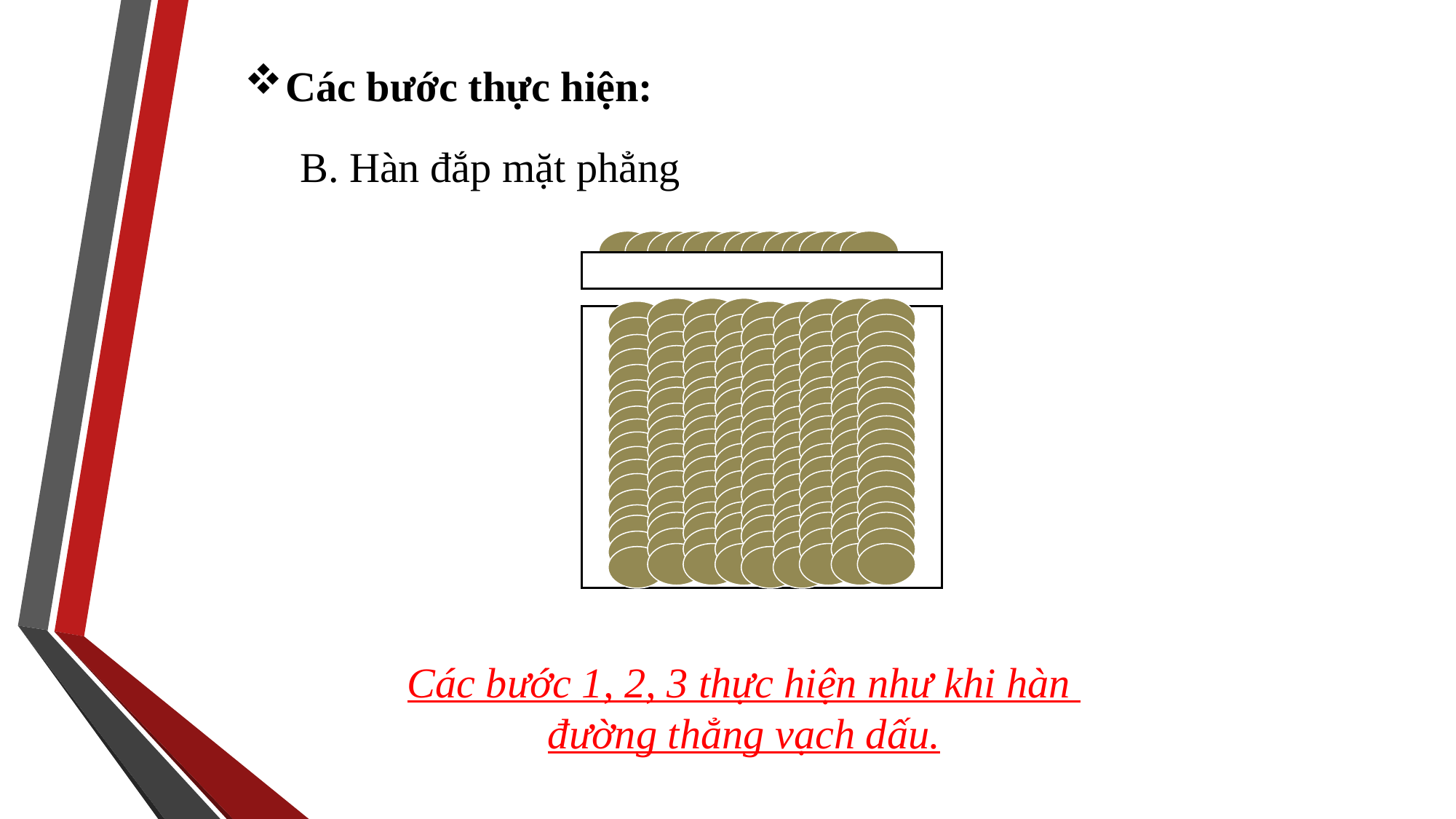

Các bước thực hiện:
B. Hàn đắp mặt phẳng

Các bước 1, 2, 3 thực hiện như khi hàn  đường thẳng vạch dấu.